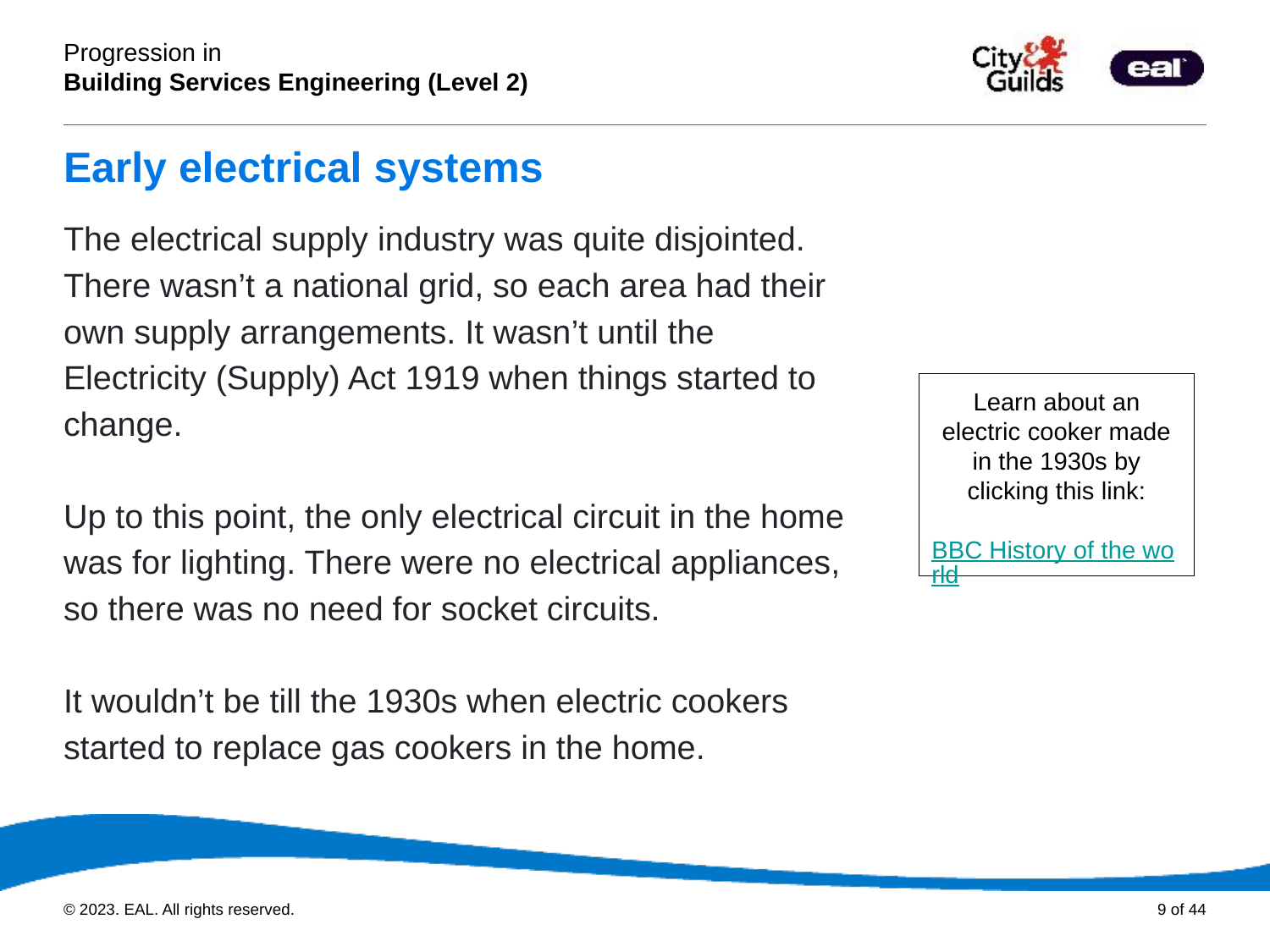

# Early electrical systems
The electrical supply industry was quite disjointed. There wasn’t a national grid, so each area had their own supply arrangements. It wasn’t until the Electricity (Supply) Act 1919 when things started to change.

Up to this point, the only electrical circuit in the home was for lighting. There were no electrical appliances, so there was no need for socket circuits.

It wouldn’t be till the 1930s when electric cookers started to replace gas cookers in the home.

Learn about an electric cooker made in the 1930s by clicking this link:
 BBC History of the world